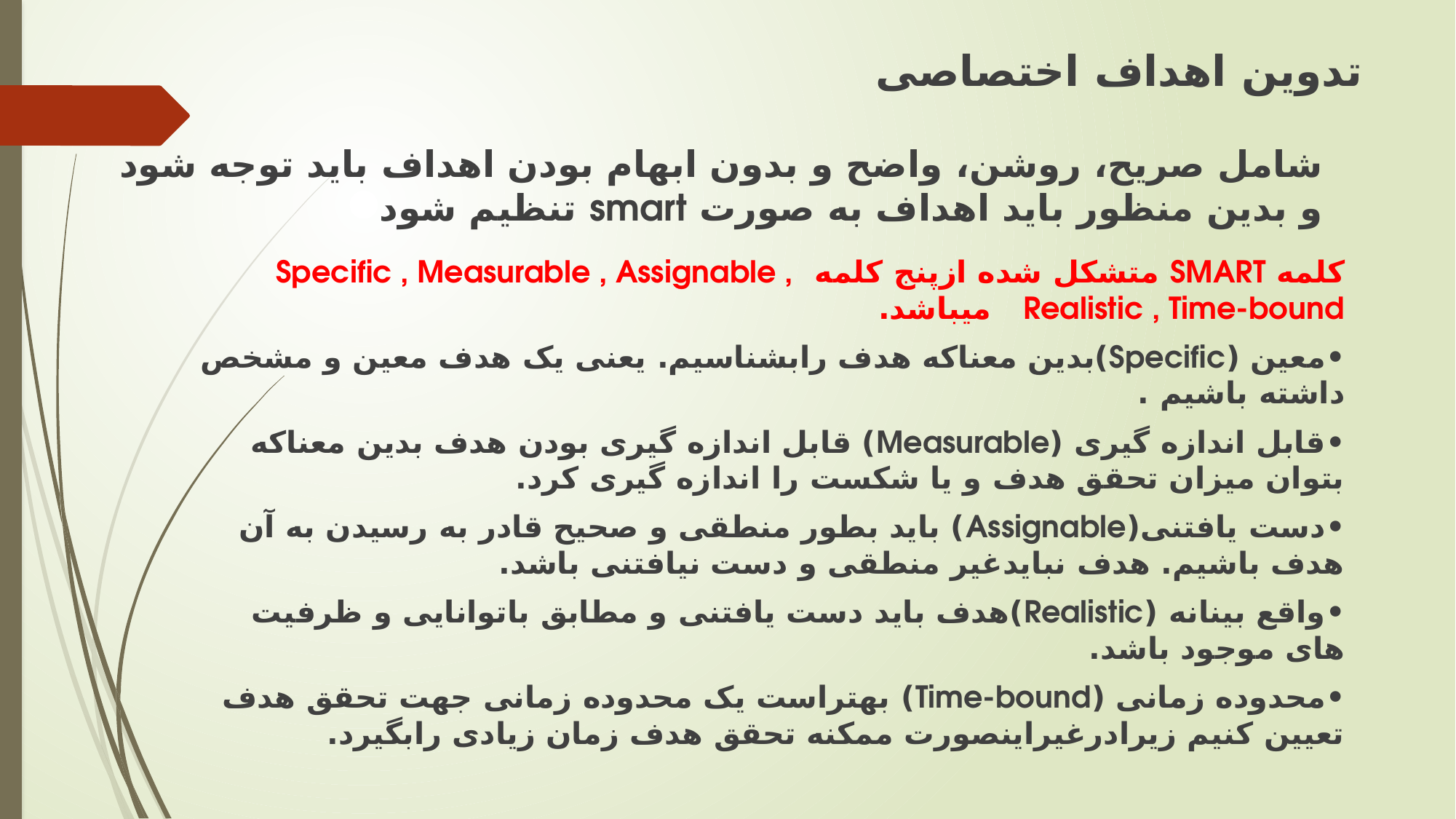

# تدوین اهداف اختصاصی
شامل صریح، روشن، واضح و بدون ابهام بودن اهداف باید توجه شود و بدین منظور باید اهداف به صورت smart تنظیم شود
کلمه SMART متشکل شده ازپنج کلمه  Specific , Measurable , Assignable , Realistic , Time-bound   میباشد.
•	معین (Specific)بدین معناکه هدف رابشناسیم. یعنی یک هدف معین و مشخص داشته باشیم .
•	قابل اندازه گیری (Measurable) قابل اندازه گیری بودن هدف بدین معناکه بتوان میزان تحقق هدف و یا شکست را اندازه گیری کرد.
•	دست یافتنی(Assignable) باید بطور منطقی و صحیح قادر به رسیدن به آن هدف باشیم. هدف نبایدغیر منطقی و دست نیافتنی باشد.
•	واقع بینانه (Realistic)هدف باید دست یافتنی و مطابق باتوانایی و ظرفیت های موجود باشد.
•	محدوده زمانی (Time-bound) بهتراست یک محدوده زمانی جهت تحقق هدف تعیین کنیم زیرادرغیراینصورت ممکنه تحقق هدف زمان زیادی رابگیرد.